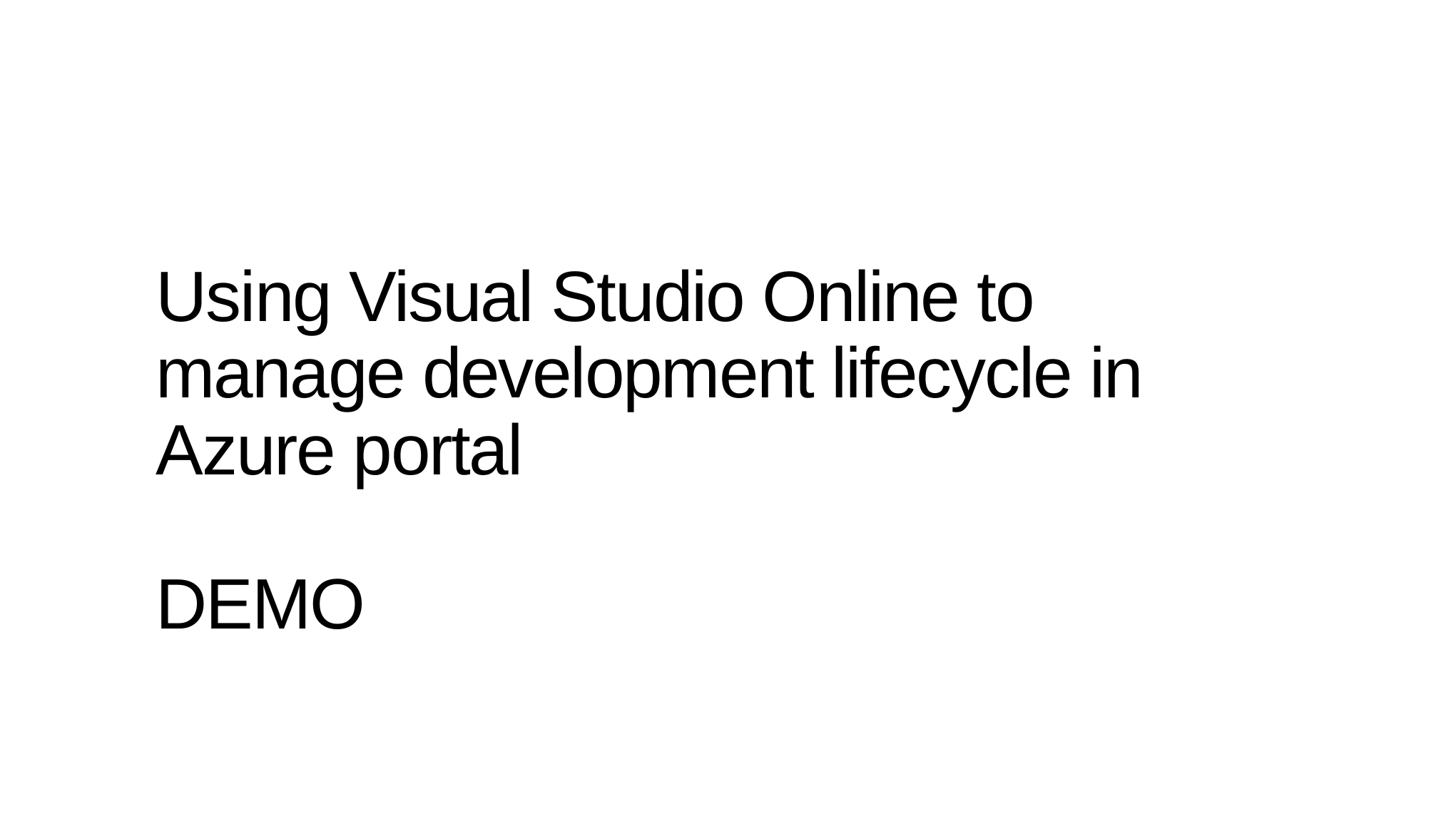

# Using Visual Studio Online to manage development lifecycle in Azure portal DEMO